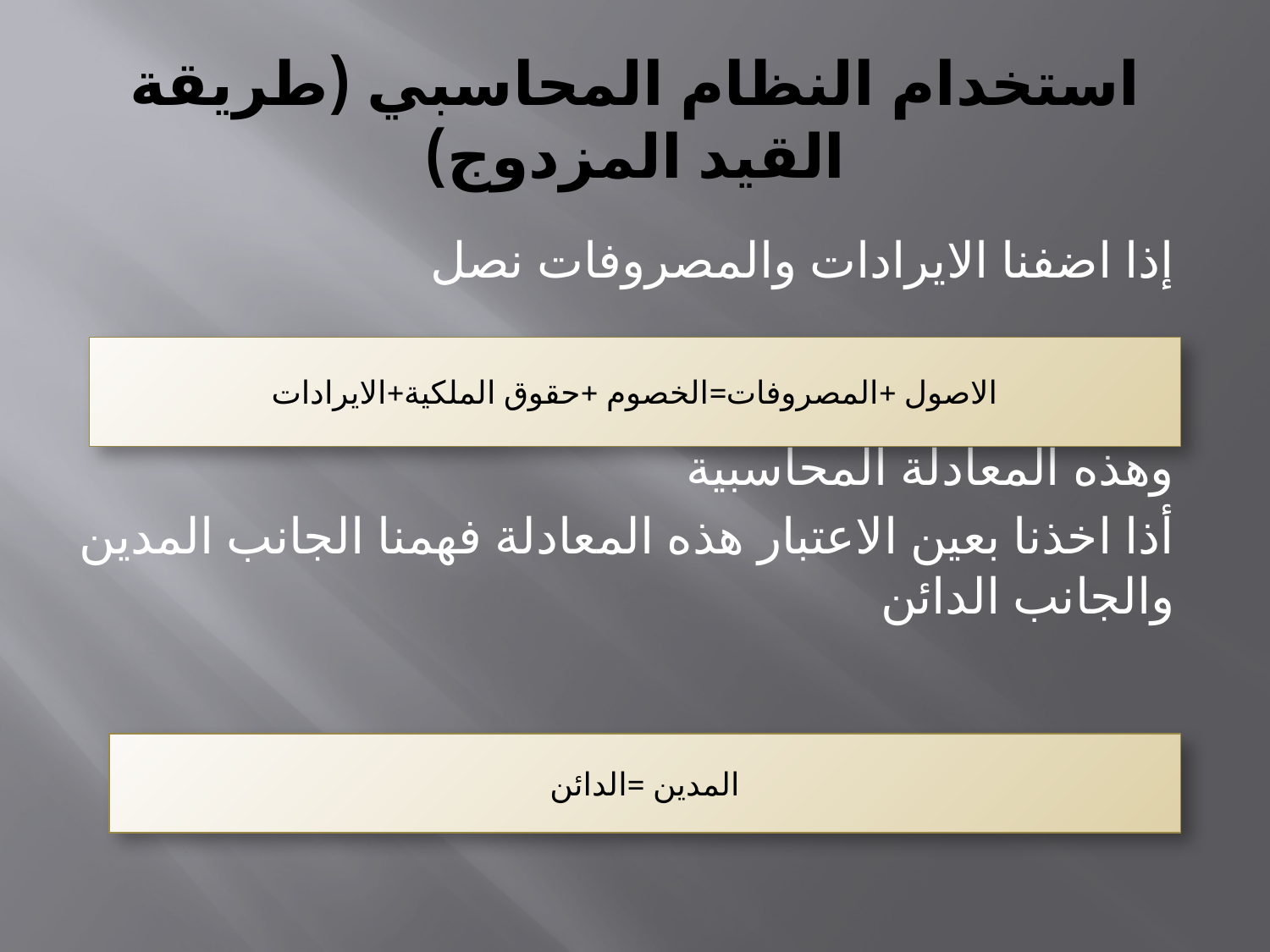

# استخدام النظام المحاسبي (طريقة القيد المزدوج)
إذا اضفنا الايرادات والمصروفات نصل

وهذه المعادلة المحاسبية
أذا اخذنا بعين الاعتبار هذه المعادلة فهمنا الجانب المدين والجانب الدائن

الاصول +المصروفات=الخصوم +حقوق الملكية+الايرادات
المدين =الدائن